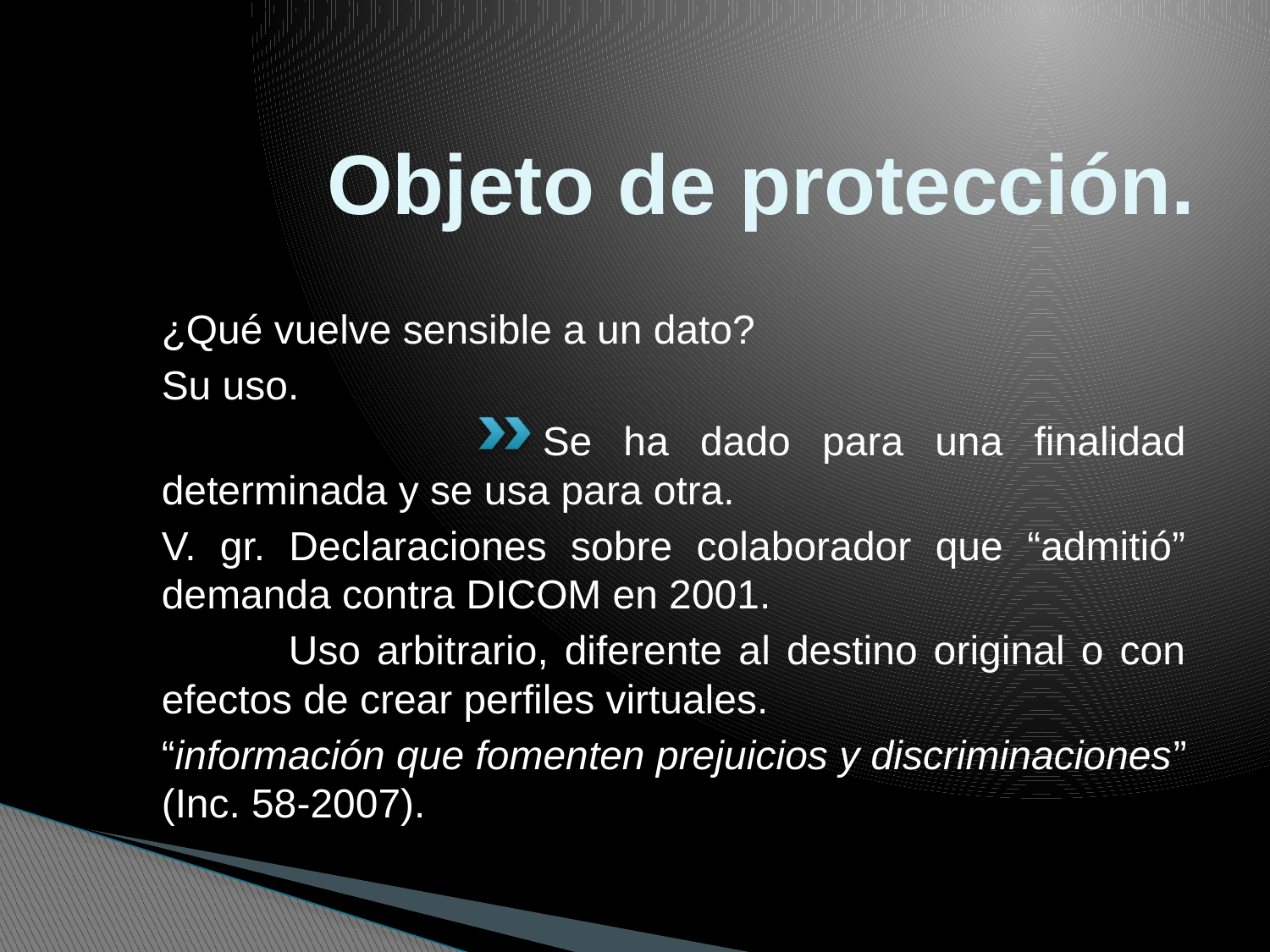

# Objeto de protección.
¿Qué vuelve sensible a un dato?
Su uso.
			Se ha dado para una finalidad determinada y se usa para otra.
V. gr. Declaraciones sobre colaborador que “admitió” demanda contra DICOM en 2001.
	Uso arbitrario, diferente al destino original o con efectos de crear perfiles virtuales.
“información que fomenten prejuicios y discriminaciones” (Inc. 58-2007).